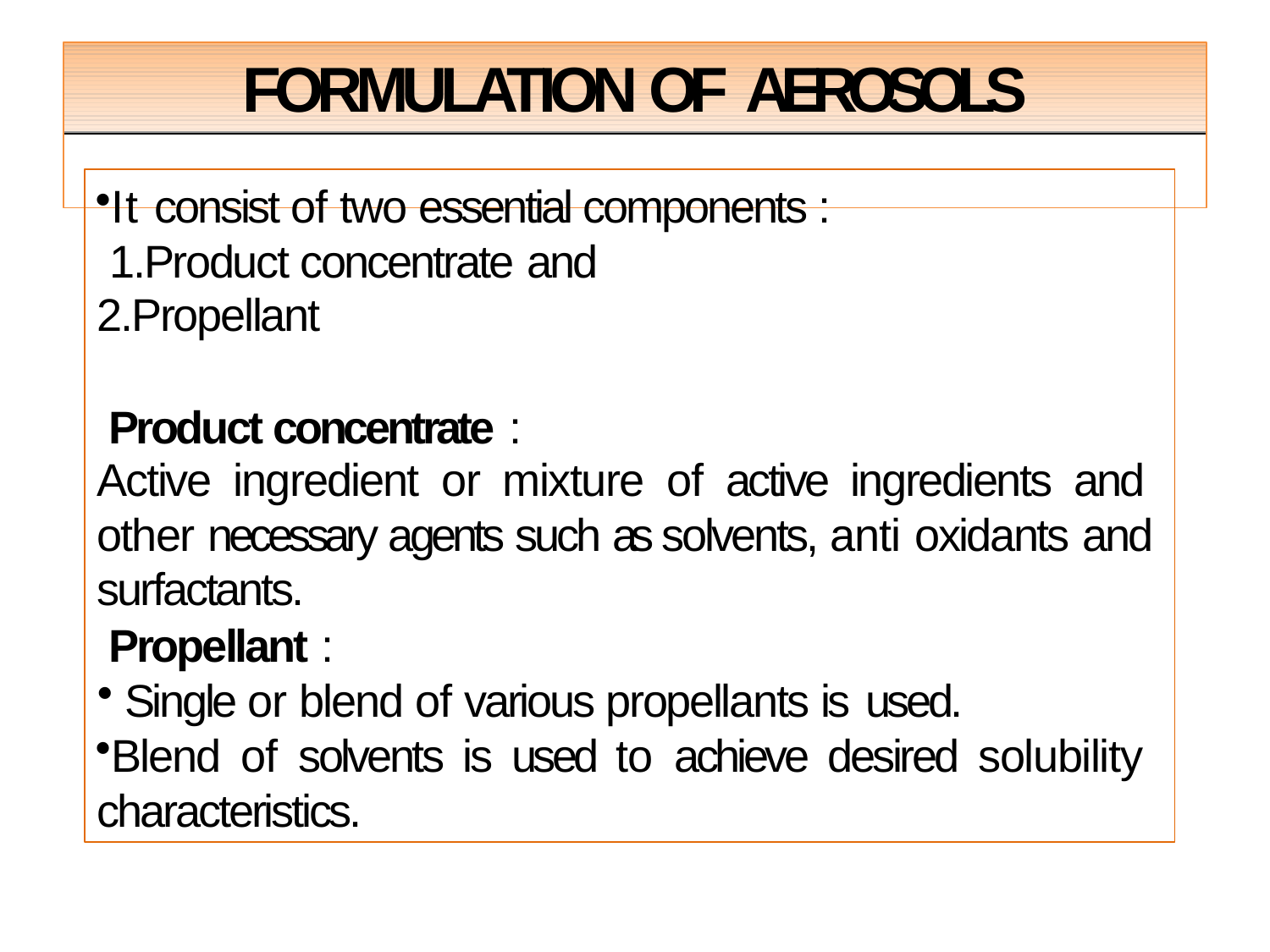

# FORMULATION OF AEROSOLS

It consist of two essential components :  1.Product concentrate and
2.Propellant

Product concentrate :
Active ingredient or mixture of active ingredients and  other necessary agents such as solvents, anti oxidants and  surfactants.
Propellant :
Single or blend of various propellants is used.
Blend of solvents is used to achieve desired solubility  characteristics.